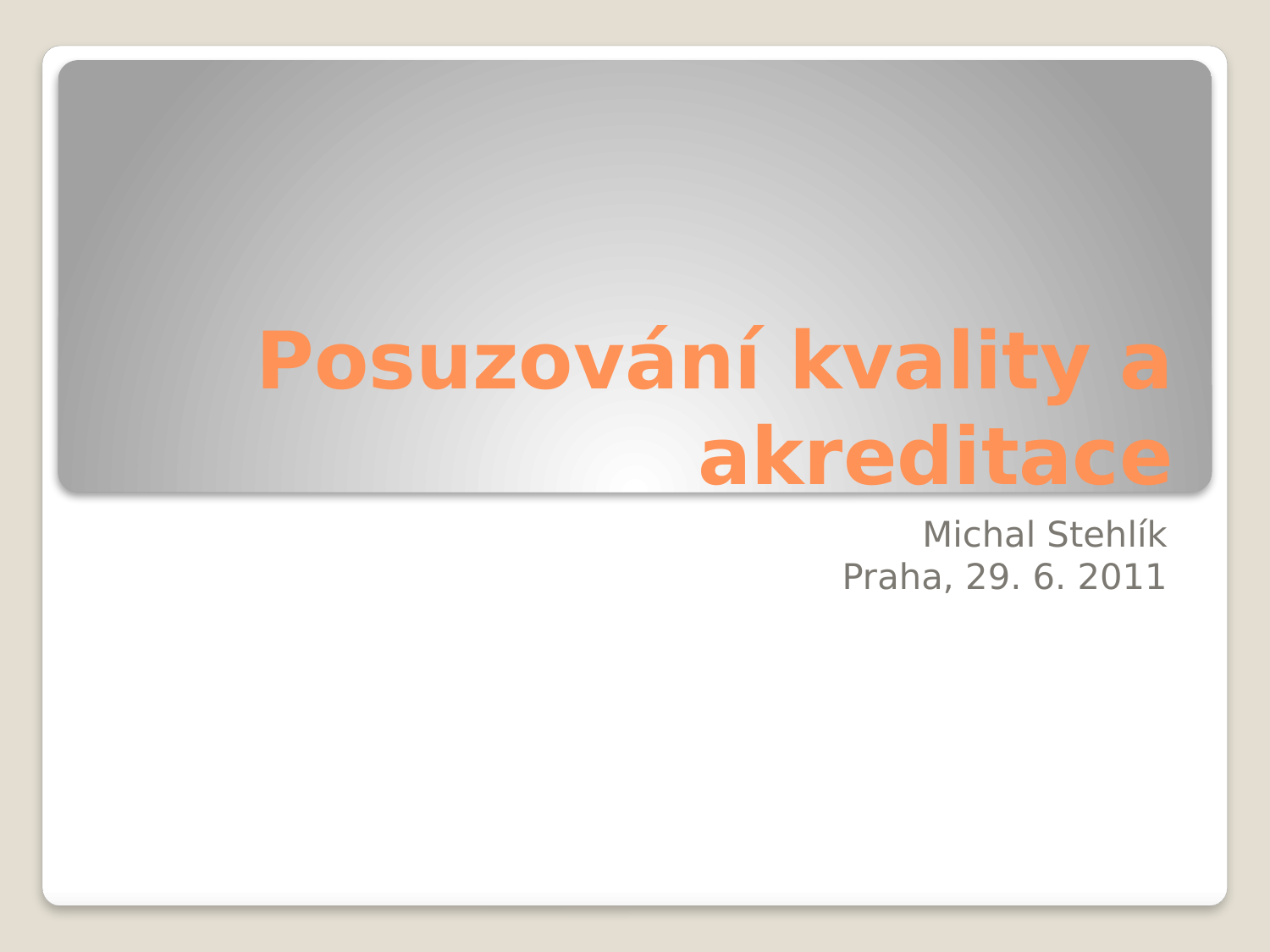

# Posuzování kvality a akreditace
Michal Stehlík
Praha, 29. 6. 2011